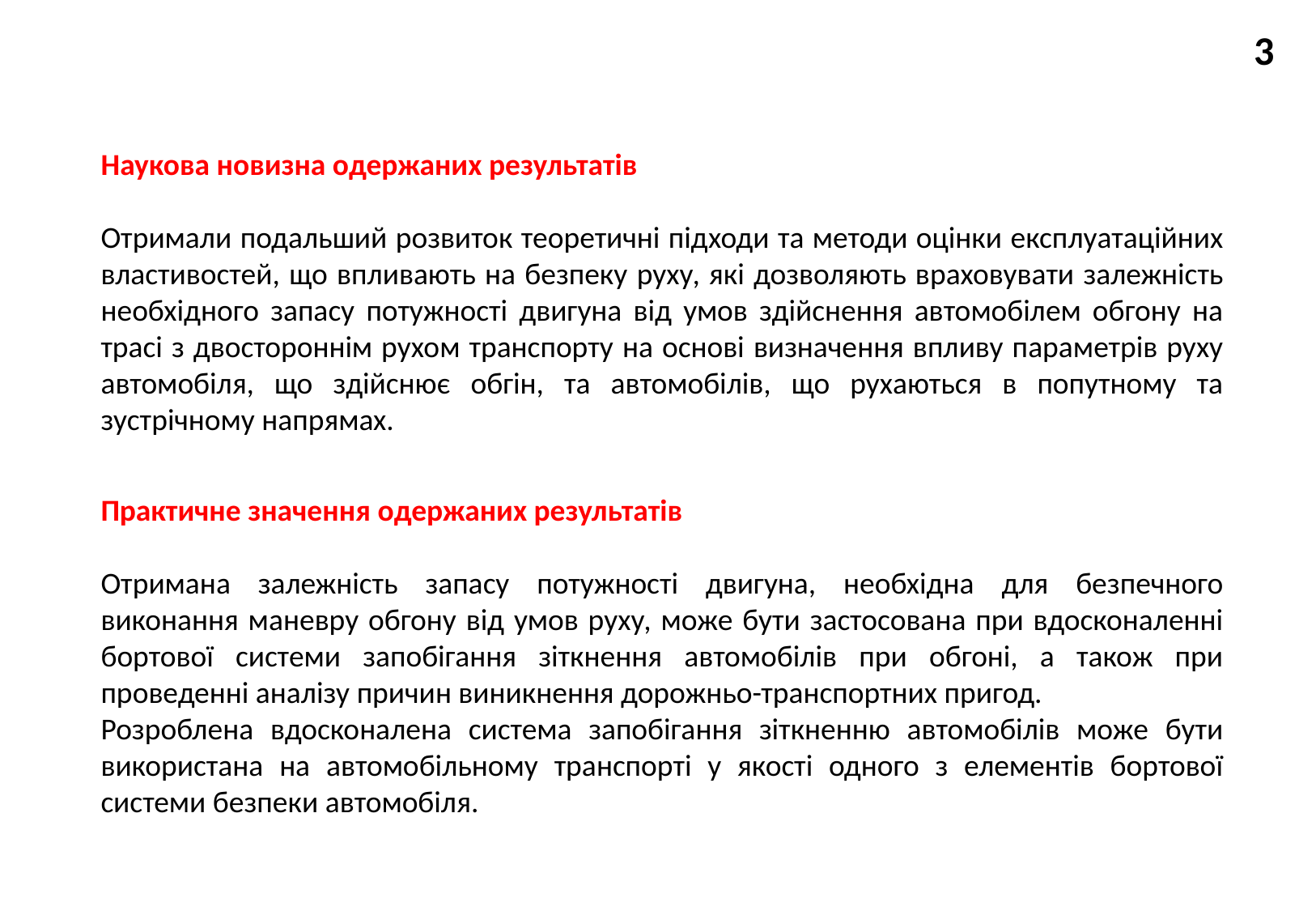

3
Наукова новизна одержаних результатів

Отримали подальший розвиток теоретичні підходи та методи оцінки експлуатаційних властивостей, що впливають на безпеку руху, які дозволяють враховувати залежність необхідного запасу потужності двигуна від умов здійснення автомобілем обгону на трасі з двостороннім рухом транспорту на основі визначення впливу параметрів руху автомобіля, що здійснює обгін, та автомобілів, що рухаються в попутному та зустрічному напрямах.

Практичне значення одержаних результатів

Отримана залежність запасу потужності двигуна, необхідна для безпечного виконання маневру обгону від умов руху, може бути застосована при вдосконаленні бортової системи запобігання зіткнення автомобілів при обгоні, а також при проведенні аналізу причин виникнення дорожньо-транспортних пригод.
Розроблена вдосконалена система запобігання зіткненню автомобілів може бути використана на автомобільному транспорті у якості одного з елементів бортової системи безпеки автомобіля.